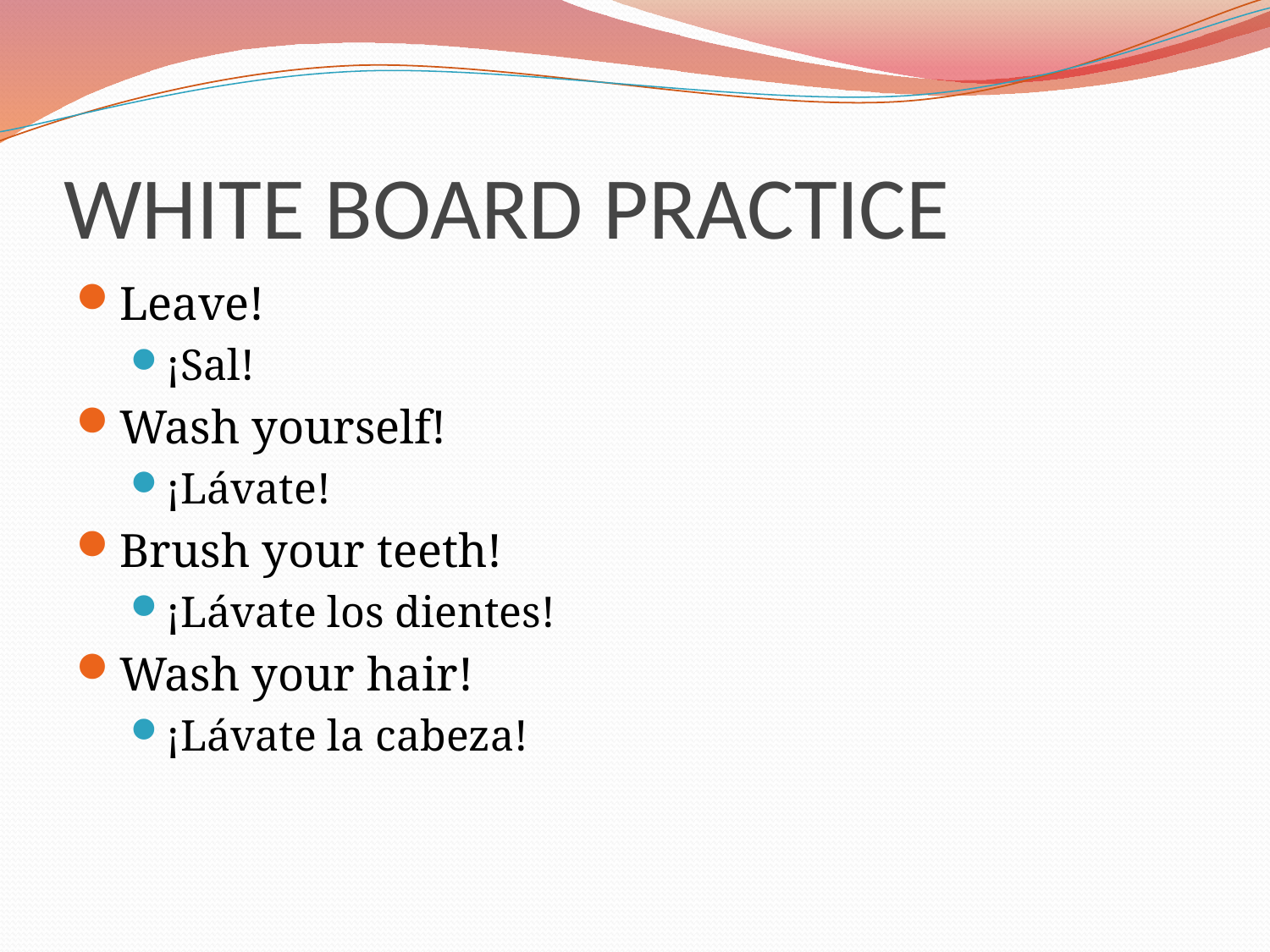

# WHITE BOARD PRACTICE
Leave!
¡Sal!
Wash yourself!
¡Lávate!
Brush your teeth!
¡Lávate los dientes!
Wash your hair!
¡Lávate la cabeza!